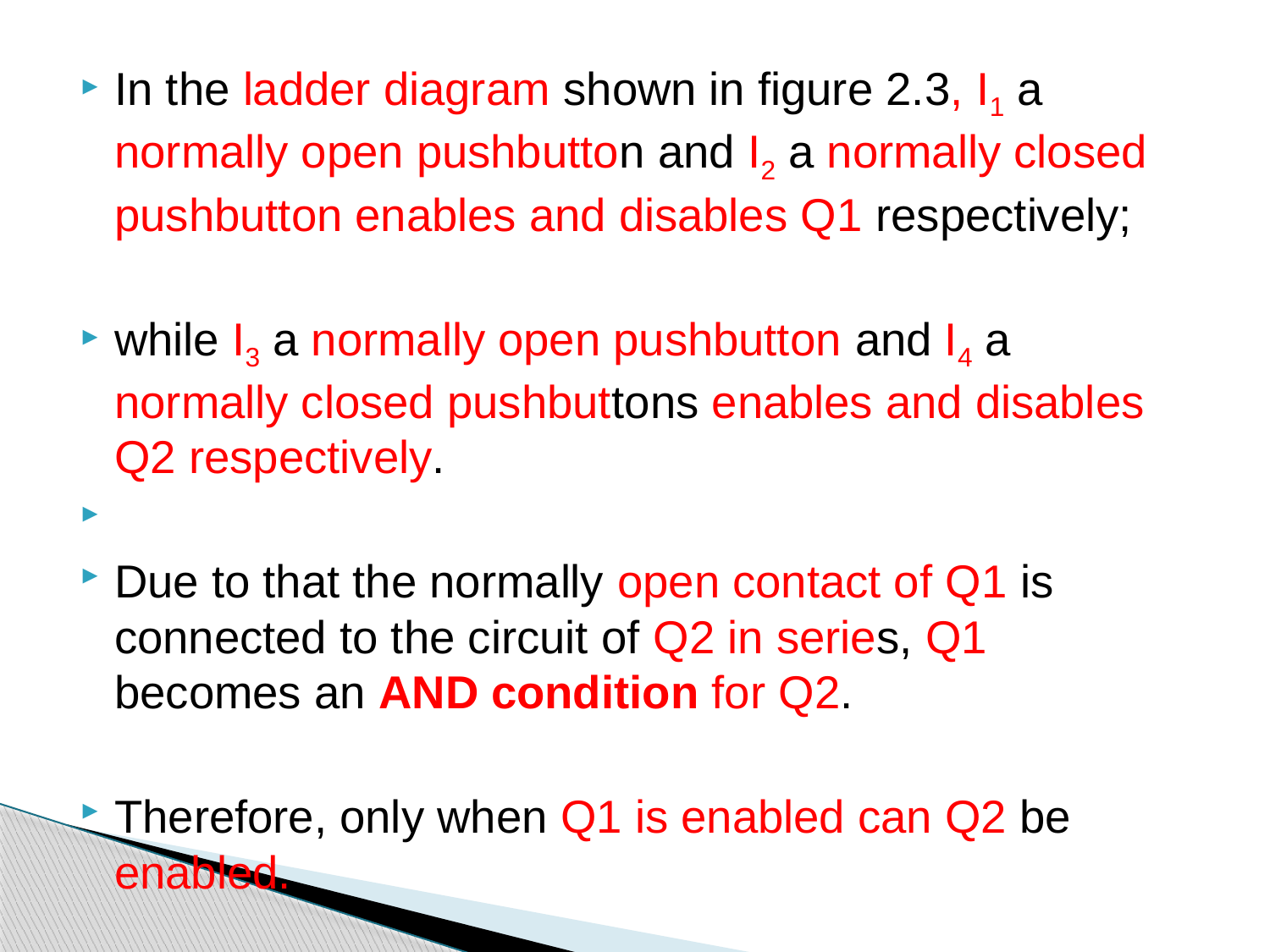

In the ladder diagram shown in figure 2.3, I1 a normally open pushbutton and I2 a normally closed pushbutton enables and disables Q1 respectively;

while I3 a normally open pushbutton and I4 a normally closed pushbuttons enables and disables Q2 respectively.

Due to that the normally open contact of Q1 is connected to the circuit of Q2 in series, Q1 becomes an AND condition for Q2.

Therefore, only when Q1 is enabled can Q2 be enabled.